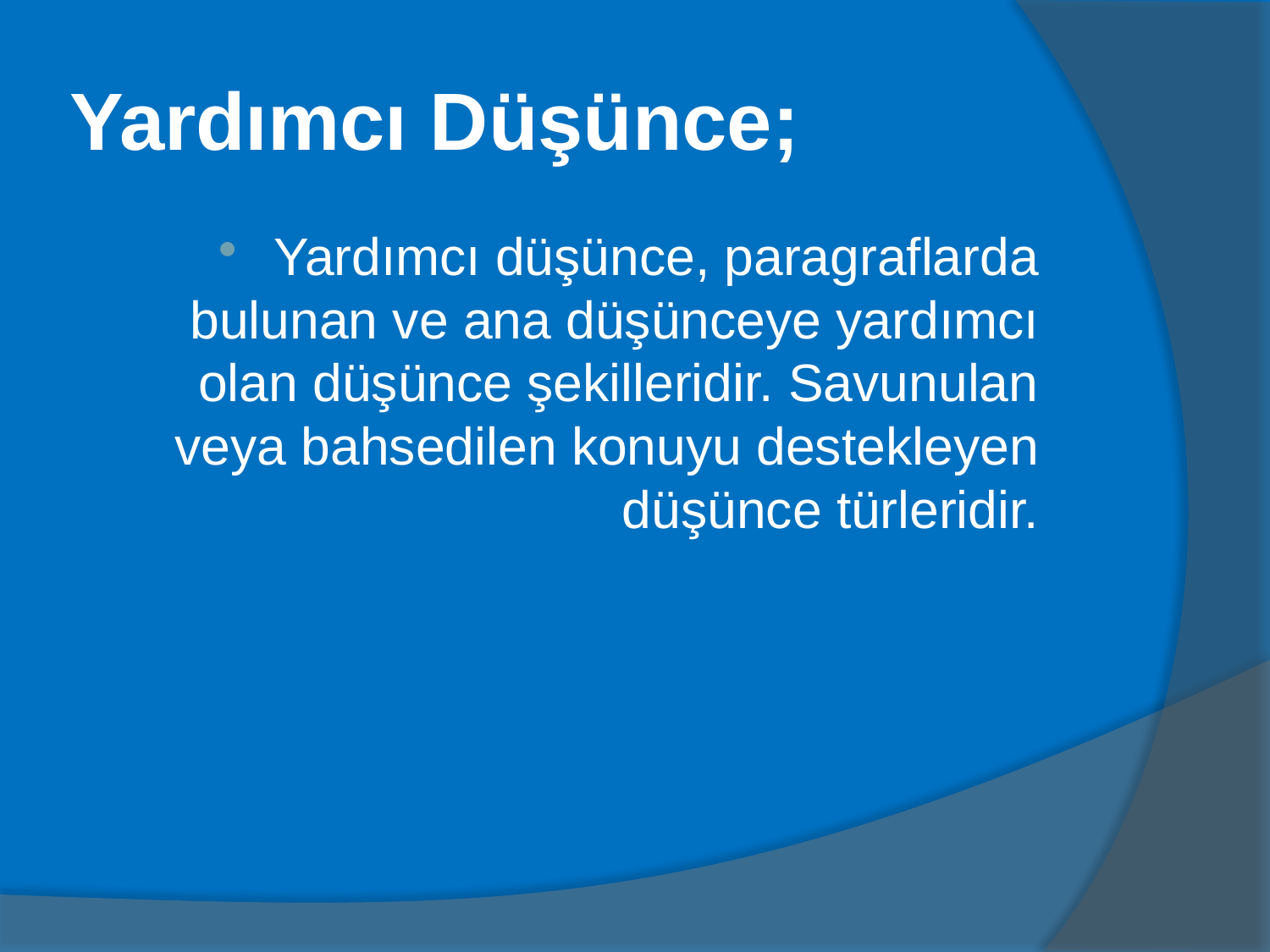

# Yardımcı Düşünce;
Yardımcı düşünce, paragraflarda bulunan ve ana düşünceye yardımcı olan düşünce şekilleridir. Savunulan veya bahsedilen konuyu destekleyen düşünce türleridir.